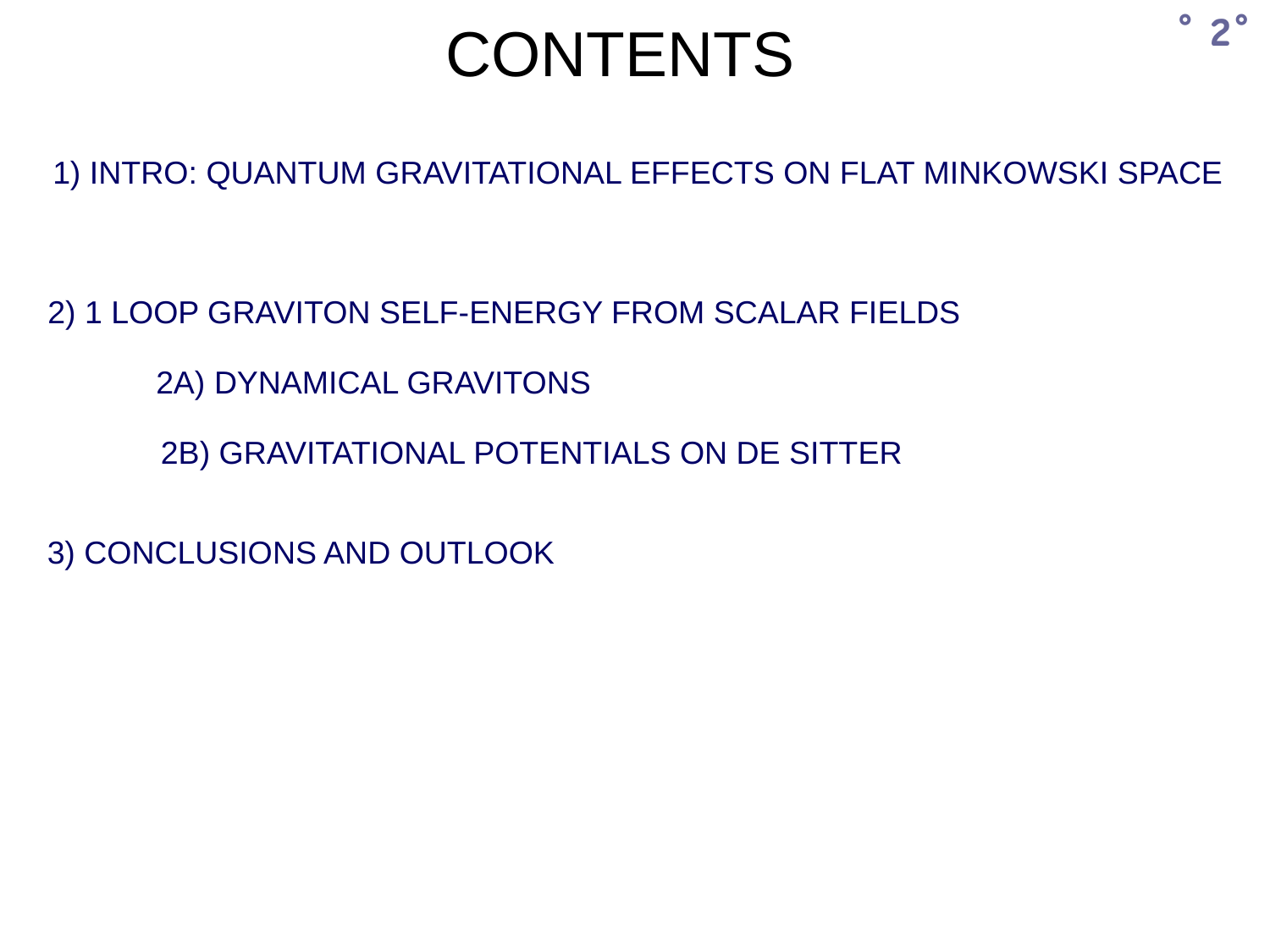

CONTENTS
˚ 2˚
1) INTRO: QUANTUM GRAVITATIONAL EFFECTS ON FLAT MINKOWSKI SPACE
2) 1 LOOP GRAVITON SELF-ENERGY FROM SCALAR FIELDS
2A) DYNAMICAL GRAVITONS
2B) GRAVITATIONAL POTENTIALS ON DE SITTER
3) CONCLUSIONS AND OUTLOOK